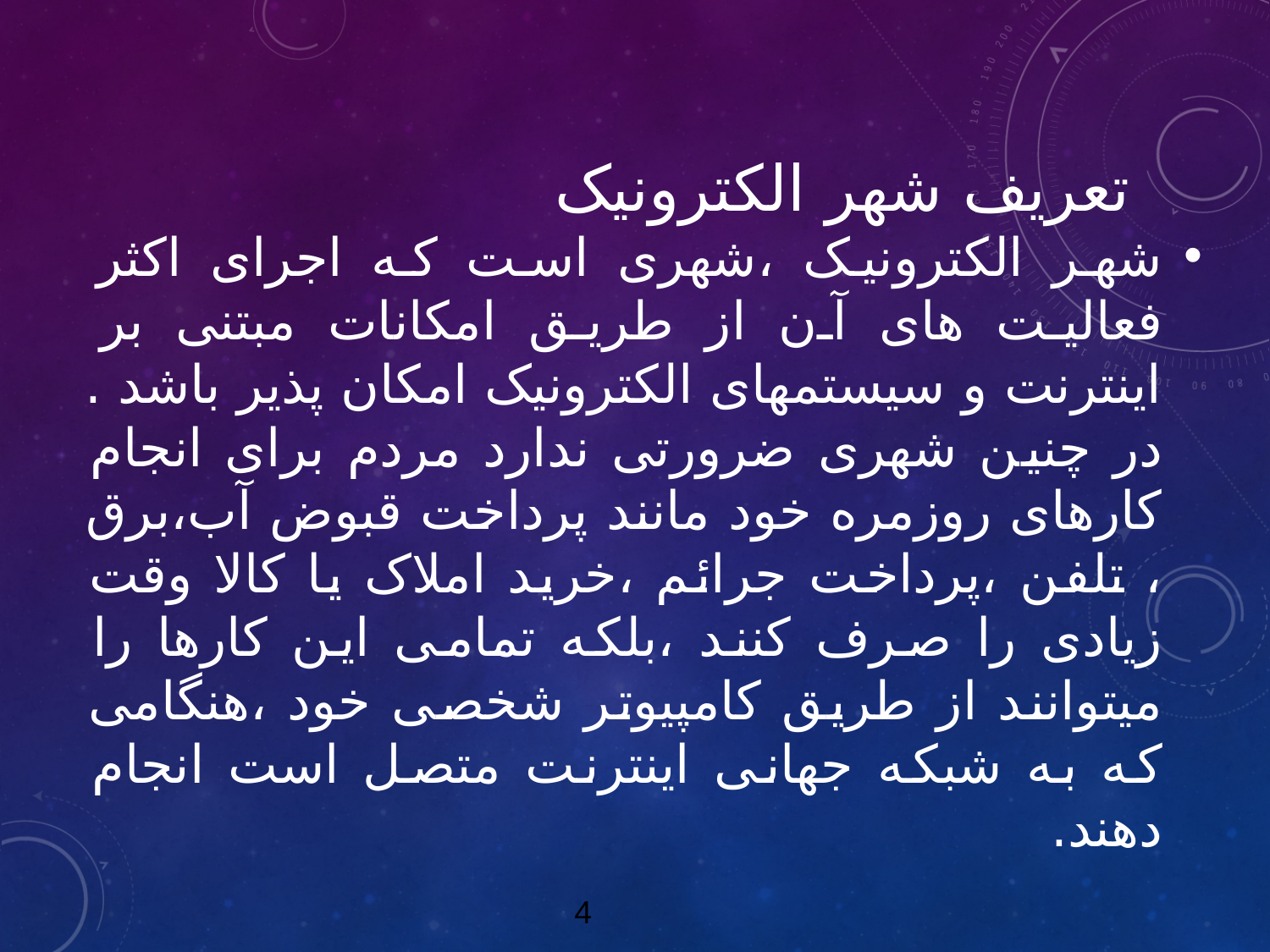

# تعریف شهر الکترونیک
شهر الکترونیک ،شهری است که اجرای اکثر فعالیت های آن از طریق امکانات مبتنی بر اینترنت و سیستمهای الکترونیک امکان پذیر باشد . در چنین شهری ضرورتی ندارد مردم برای انجام کارهای روزمره خود مانند پرداخت قبوض آب،برق ، تلفن ،پرداخت جرائم ،خرید املاک یا کالا وقت زیادی را صرف کنند ،بلکه تمامی این کارها را میتوانند از طریق کامپیوتر شخصی خود ،هنگامی که به شبکه جهانی اینترنت متصل است انجام دهند.
4